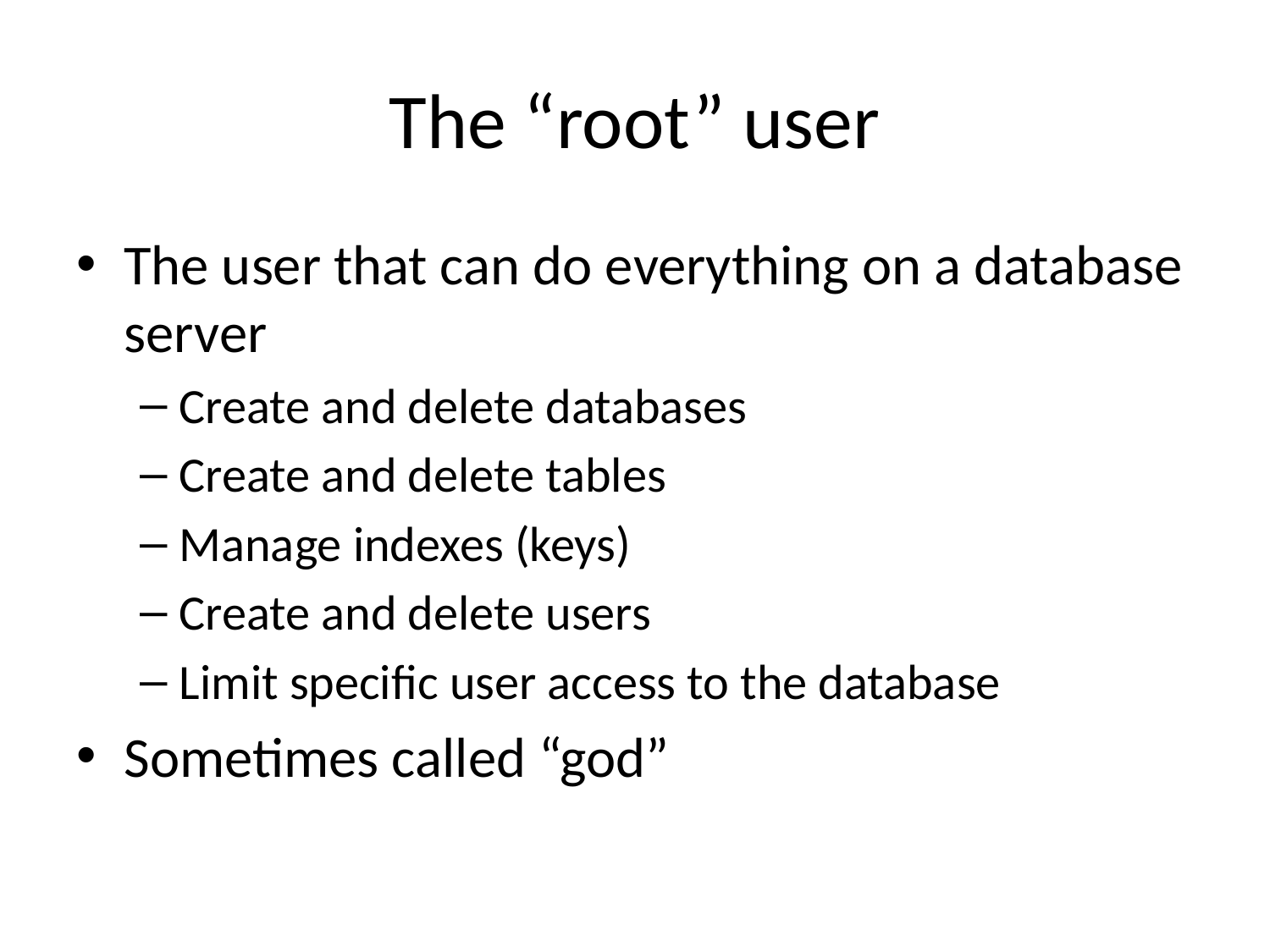

# The “root” user
The user that can do everything on a database server
Create and delete databases
Create and delete tables
Manage indexes (keys)
Create and delete users
Limit specific user access to the database
Sometimes called “god”